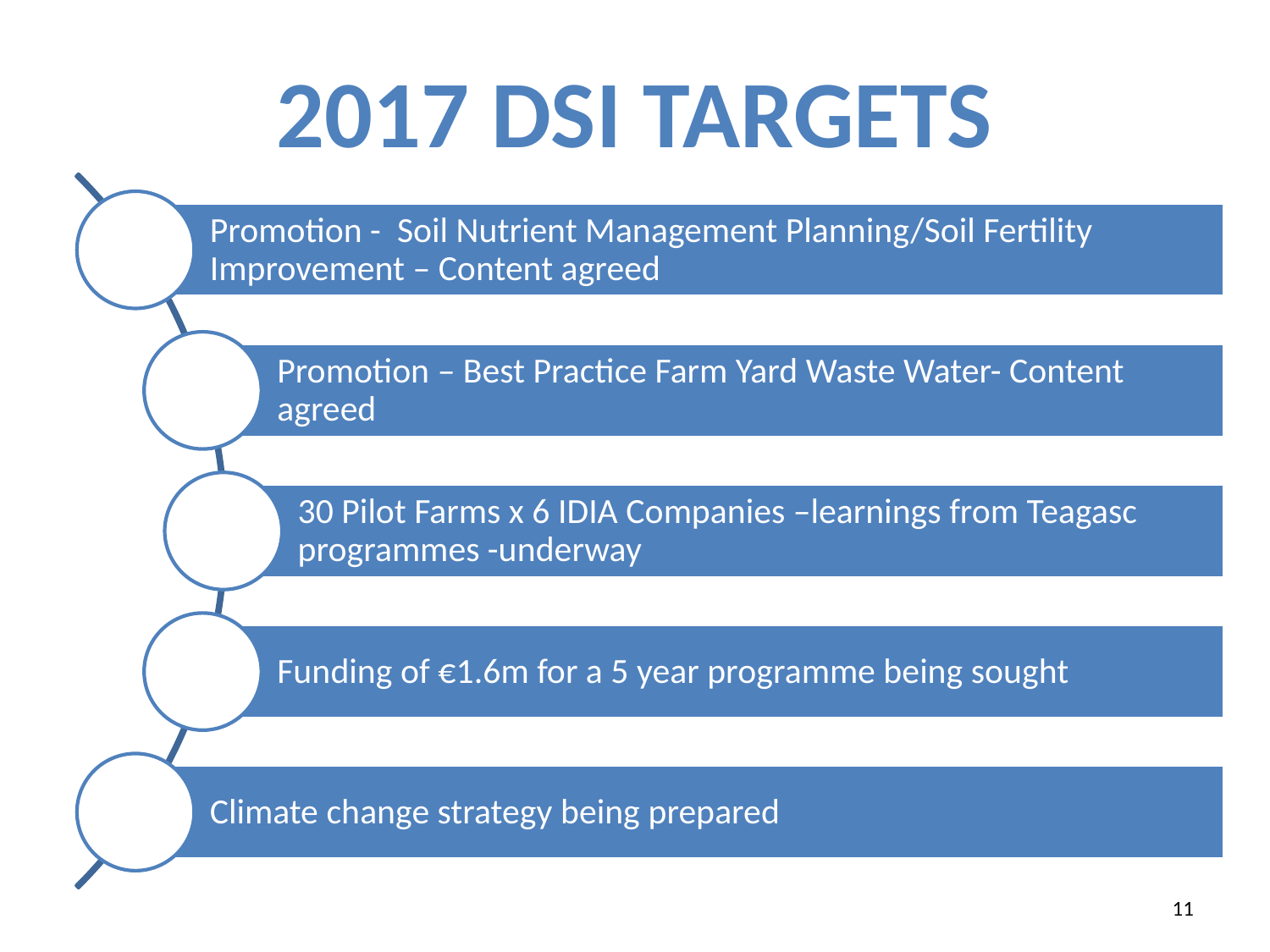

2017 DSI targets
Promotion -  Soil Nutrient Management Planning/Soil Fertility Improvement – Content agreed
Promotion – Best Practice Farm Yard Waste Water- Content agreed
30 Pilot Farms x 6 IDIA Companies –learnings from Teagasc programmes -underway
Funding of €1.6m for a 5 year programme being sought
Climate change strategy being prepared
11